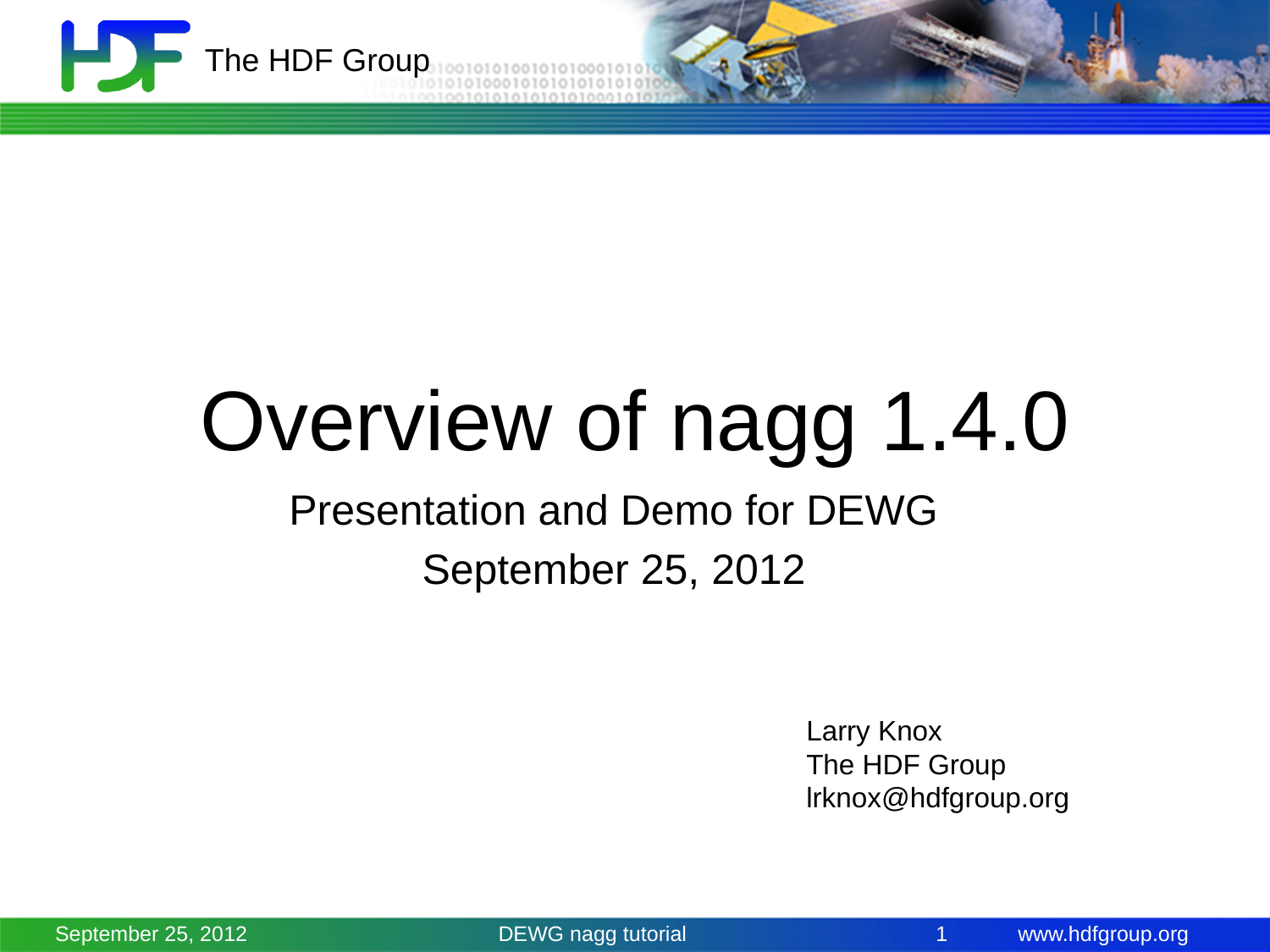

# Overview of nagg 1.4.0
Presentation and Demo for DEWG
September 25, 2012

Larry Knox
The HDF Group
lrknox@hdfgroup.org

September 25, 2012
DEWG nagg tutorial
1